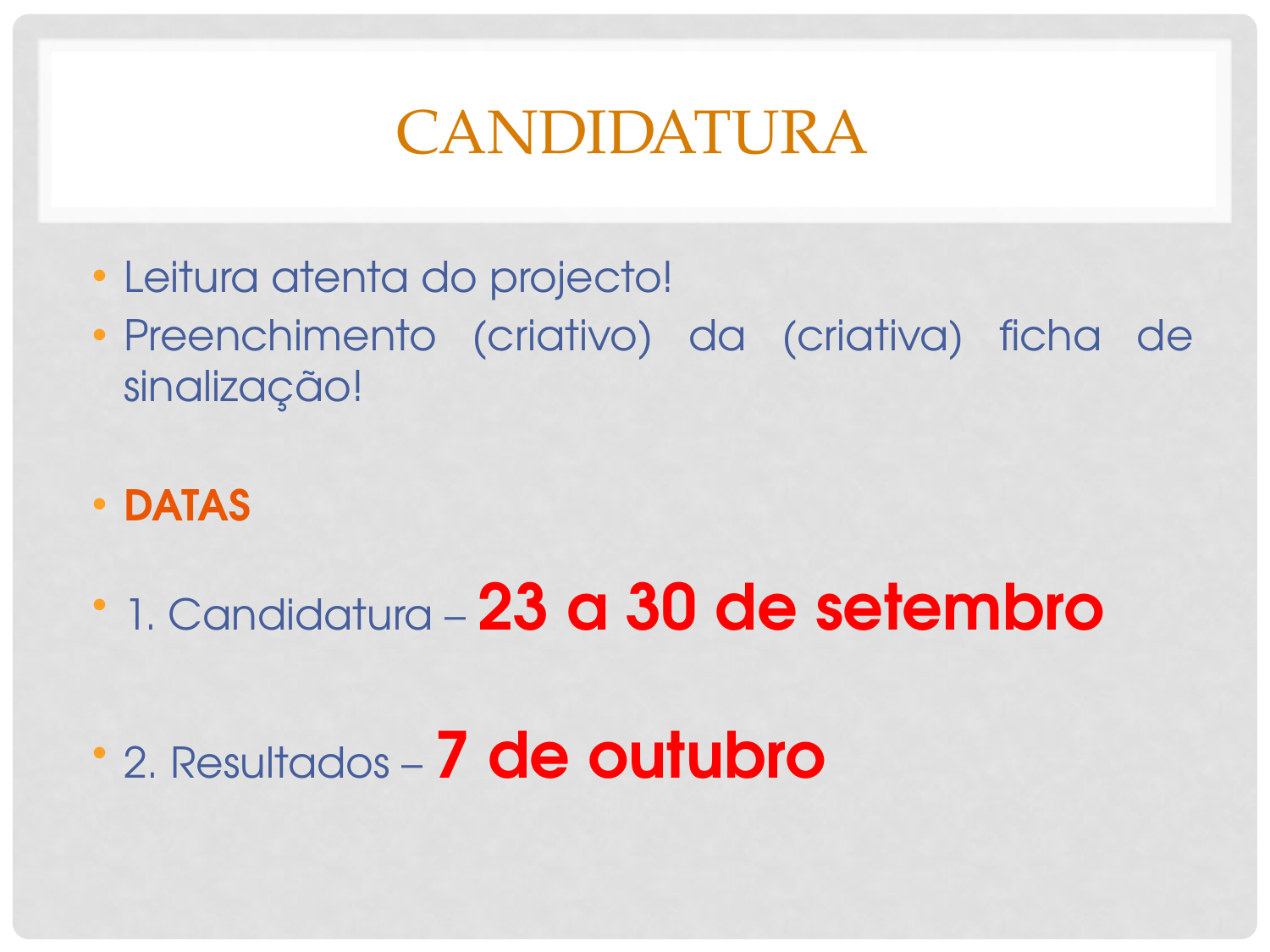

# Candidatura
Leitura atenta do projecto!
Preenchimento (criativo) da (criativa) ficha de sinalização!

DATAS

1. Candidatura – 23 a 30 de setembro

2. Resultados – 7 de outubro